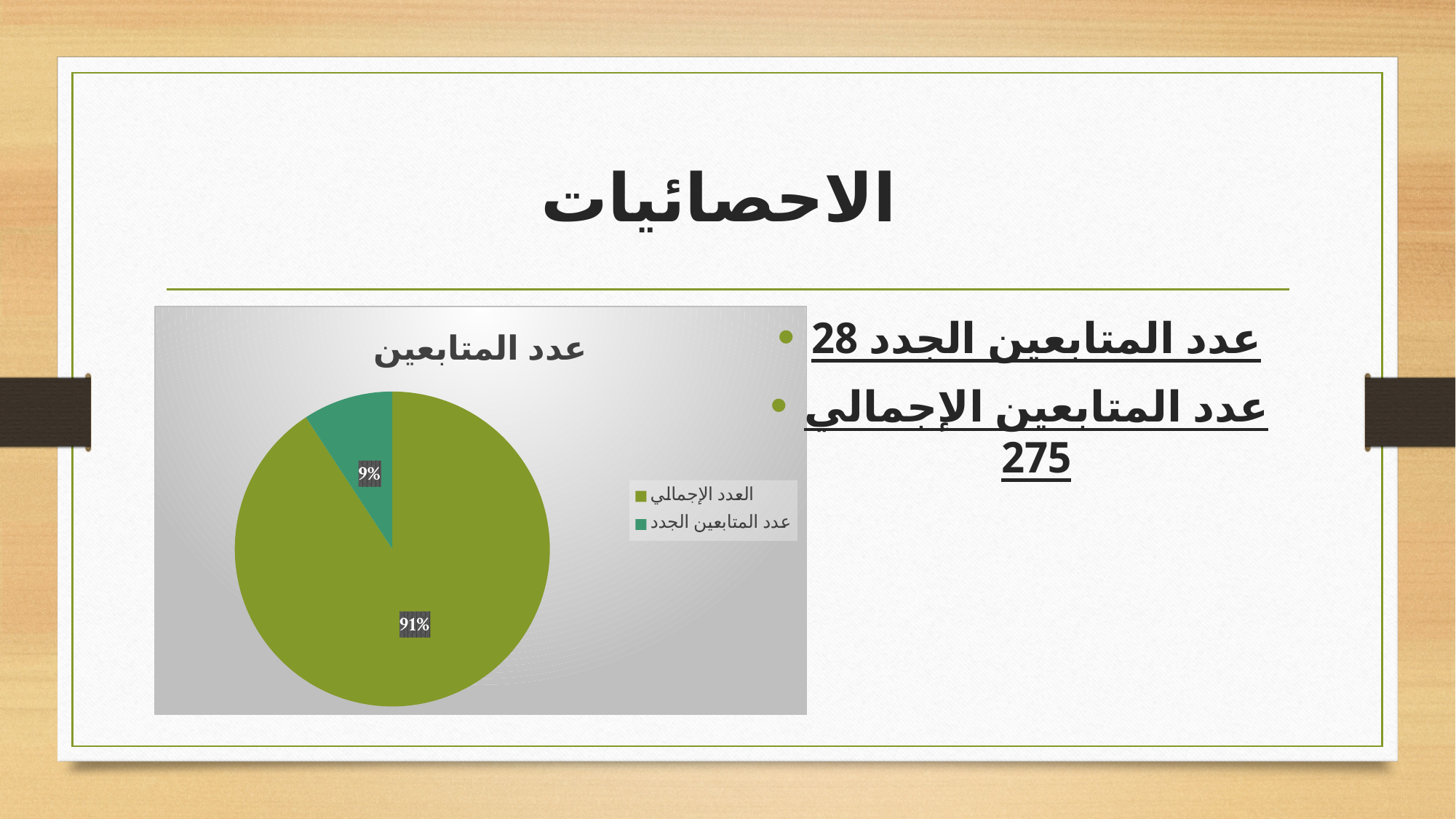

# الاحصائيات
عدد المتابعين الجدد 28
عدد المتابعين الإجمالي 275

### Chart: عدد المتابعين

| Category | المبيعات |
|---|---|
| العدد الإجمالي | 275.0 |
| عدد المتابعين الجدد | 28.0 |